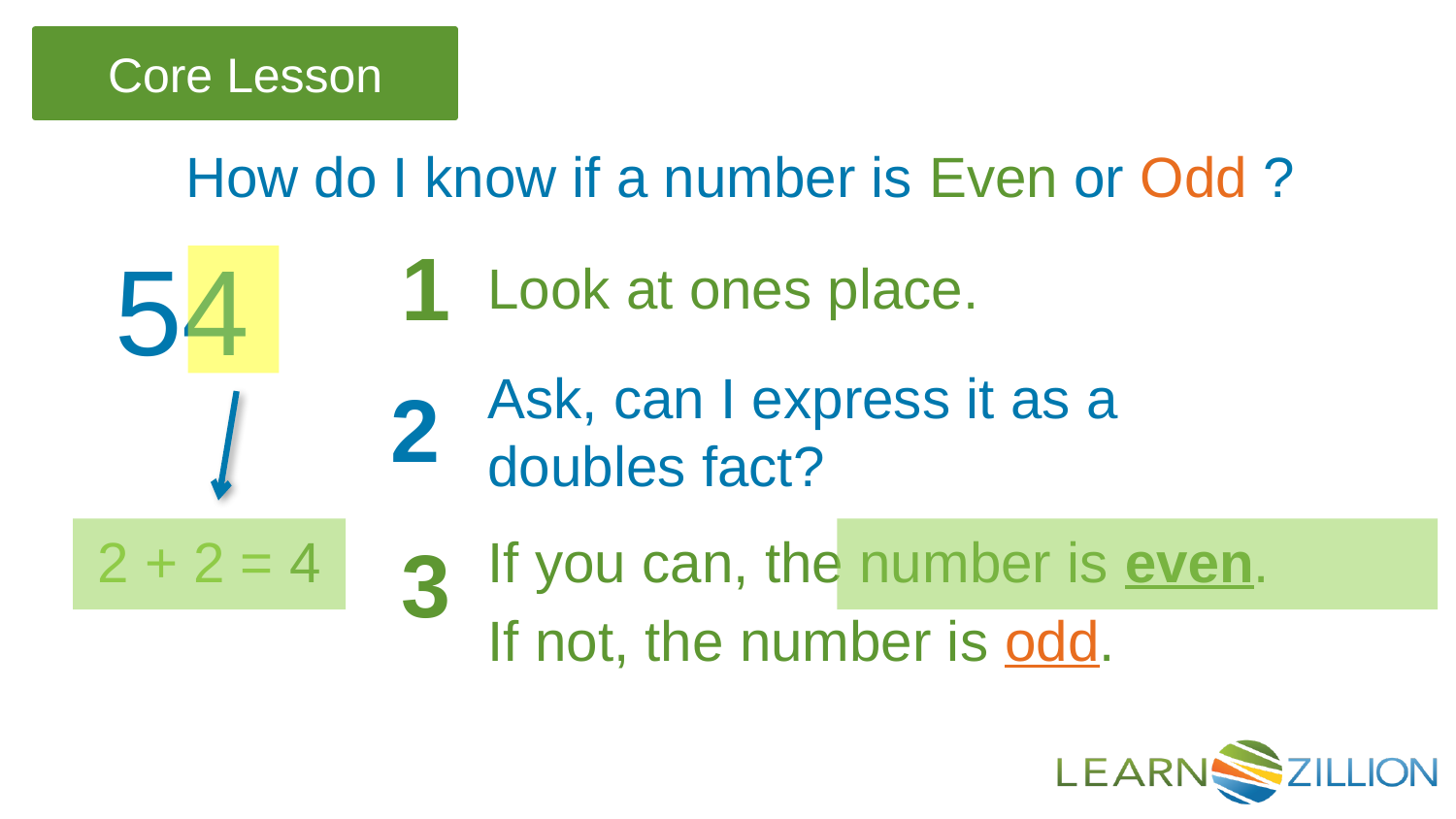

How do I know if a number is Even or Odd ?
1
54

Look at ones place.
Ask, can I express it as a doubles fact?
2
2 + 2 = 4

If you can, the number is even.
If not, the number is odd.

3